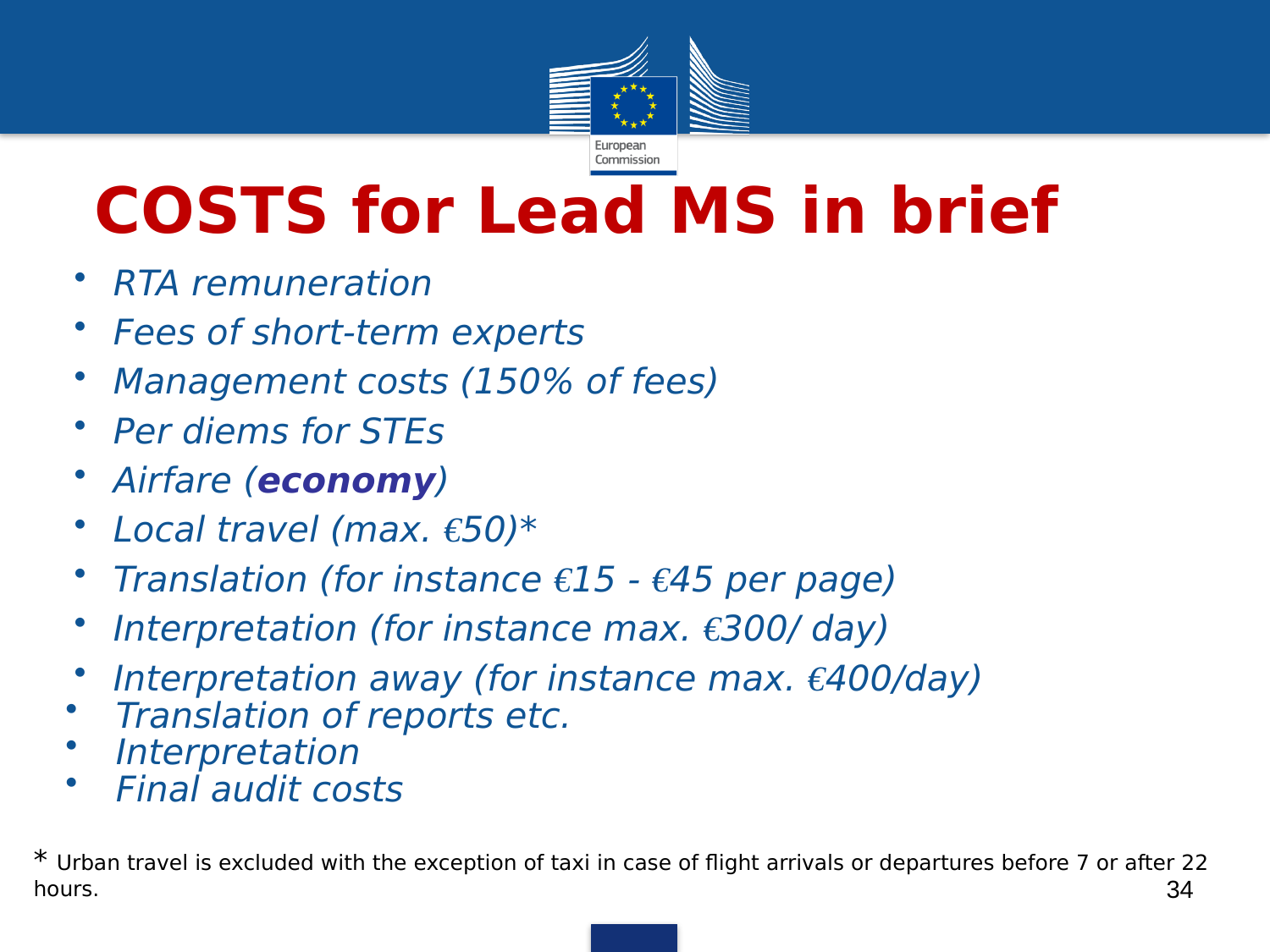

# COSTS for Lead MS in brief
RTA remuneration
Fees of short-term experts
Management costs (150% of fees)
Per diems for STEs
Airfare (economy)
Local travel (max. €50)*
Translation (for instance €15 - €45 per page)
Interpretation (for instance max. €300/ day)
Interpretation away (for instance max. €400/day)
Translation of reports etc.
Interpretation
Final audit costs

* Urban travel is excluded with the exception of taxi in case of flight arrivals or departures before 7 or after 22 hours.
34